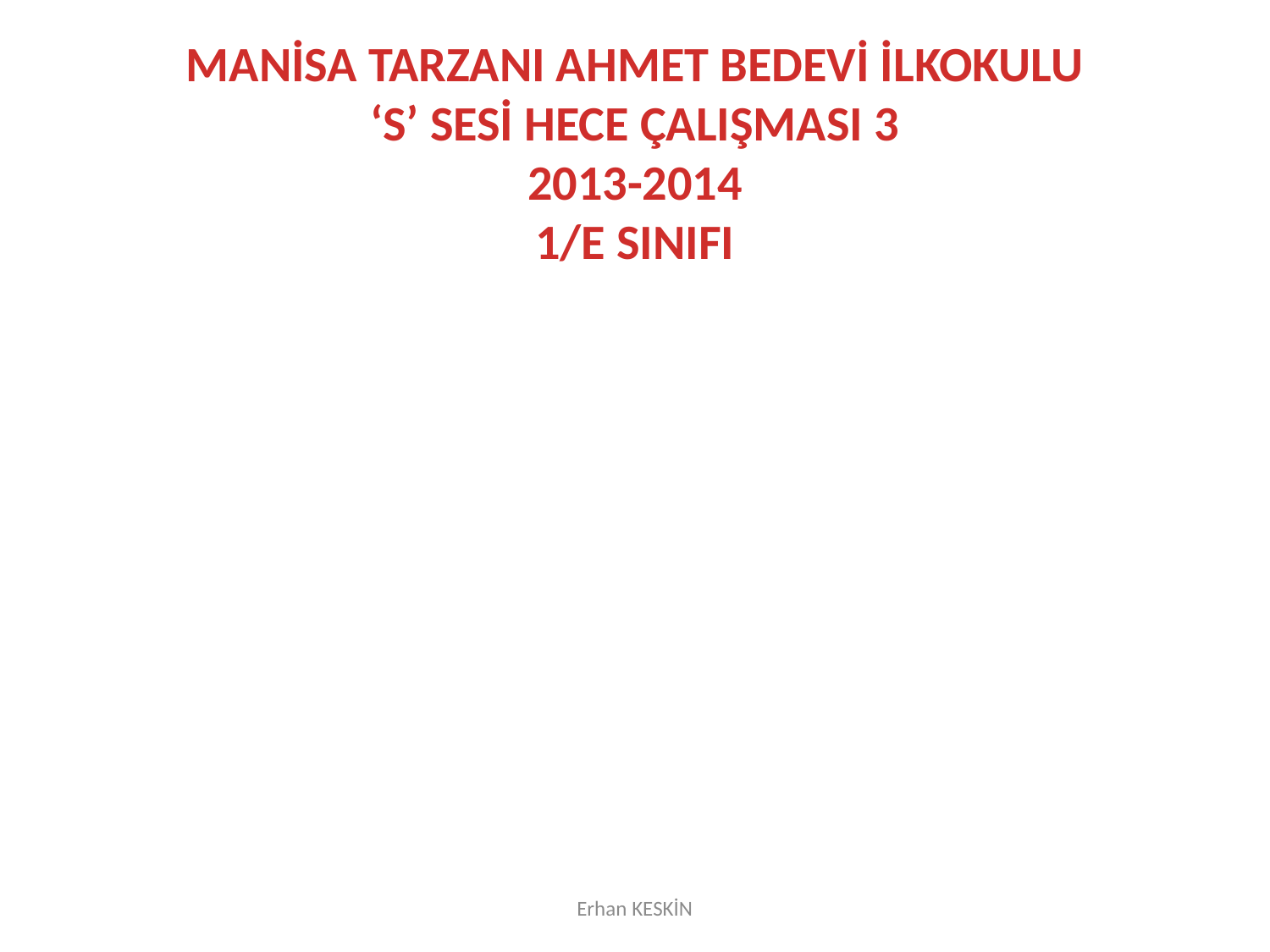

MANİSA TARZANI AHMET BEDEVİ İLKOKULU
‘S’ SESİ HECE ÇALIŞMASI 3
2013-2014
1/E SINIFI

Erhan KESKİN